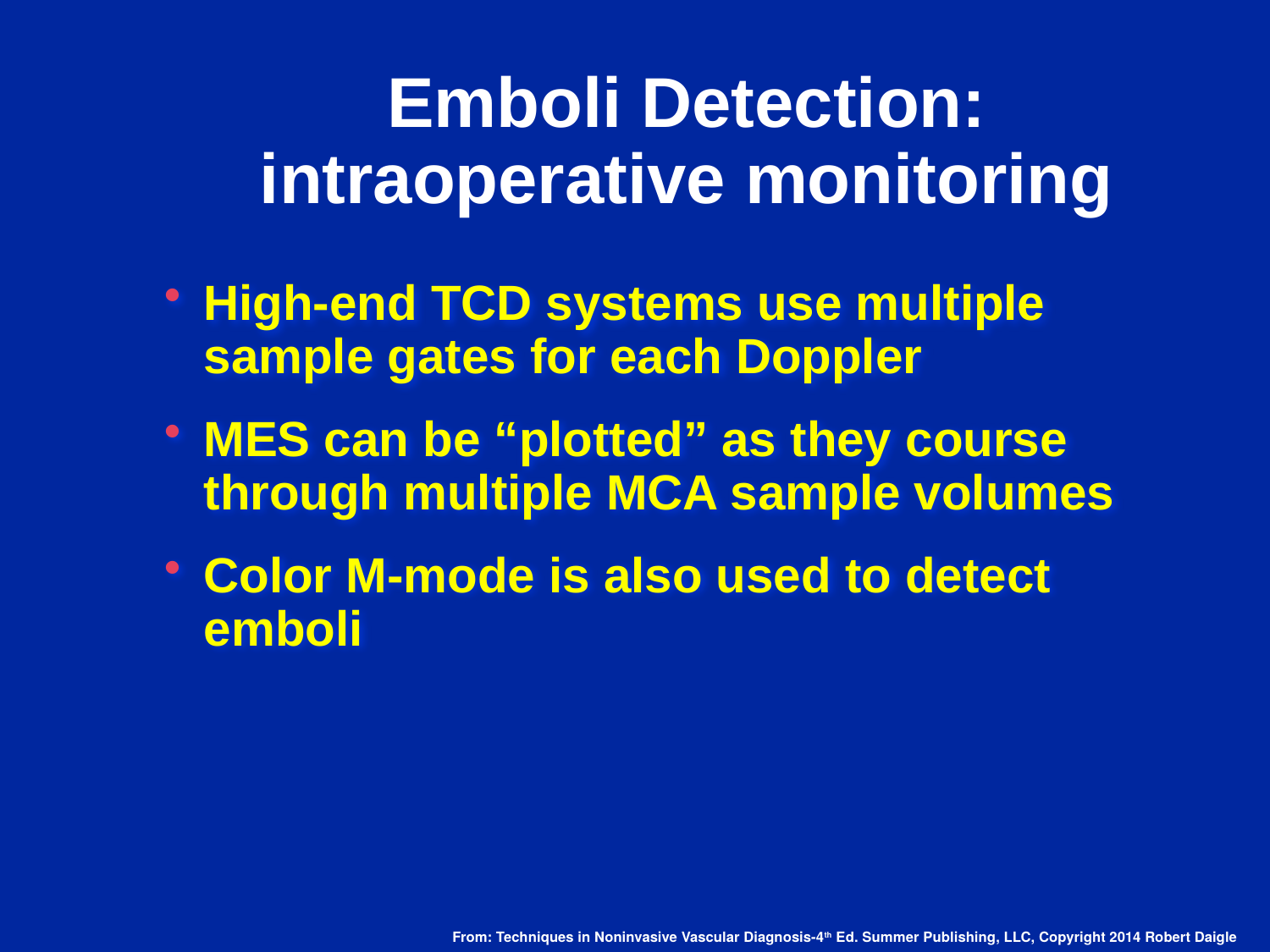

# Emboli Detection: intraoperative monitoring
High-end TCD systems use multiple sample gates for each Doppler
MES can be “plotted” as they course through multiple MCA sample volumes
Color M-mode is also used to detect emboli